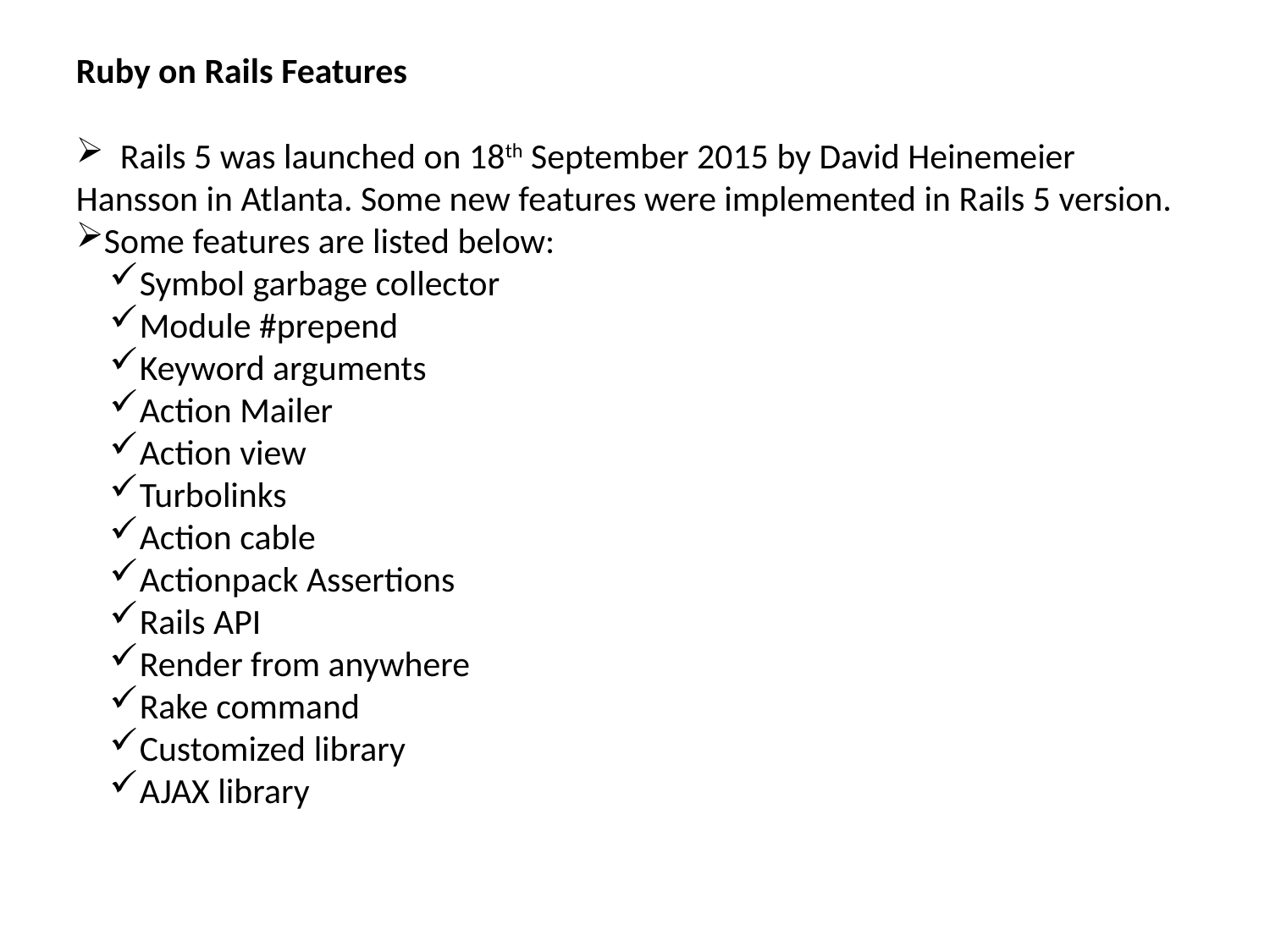

Ruby on Rails Features

  Rails 5 was launched on 18th September 2015 by David Heinemeier Hansson in Atlanta. Some new features were implemented in Rails 5 version.
Some features are listed below:
Symbol garbage collector
Module #prepend
Keyword arguments
Action Mailer
Action view
Turbolinks
Action cable
Actionpack Assertions
Rails API
Render from anywhere
Rake command
Customized library
AJAX library